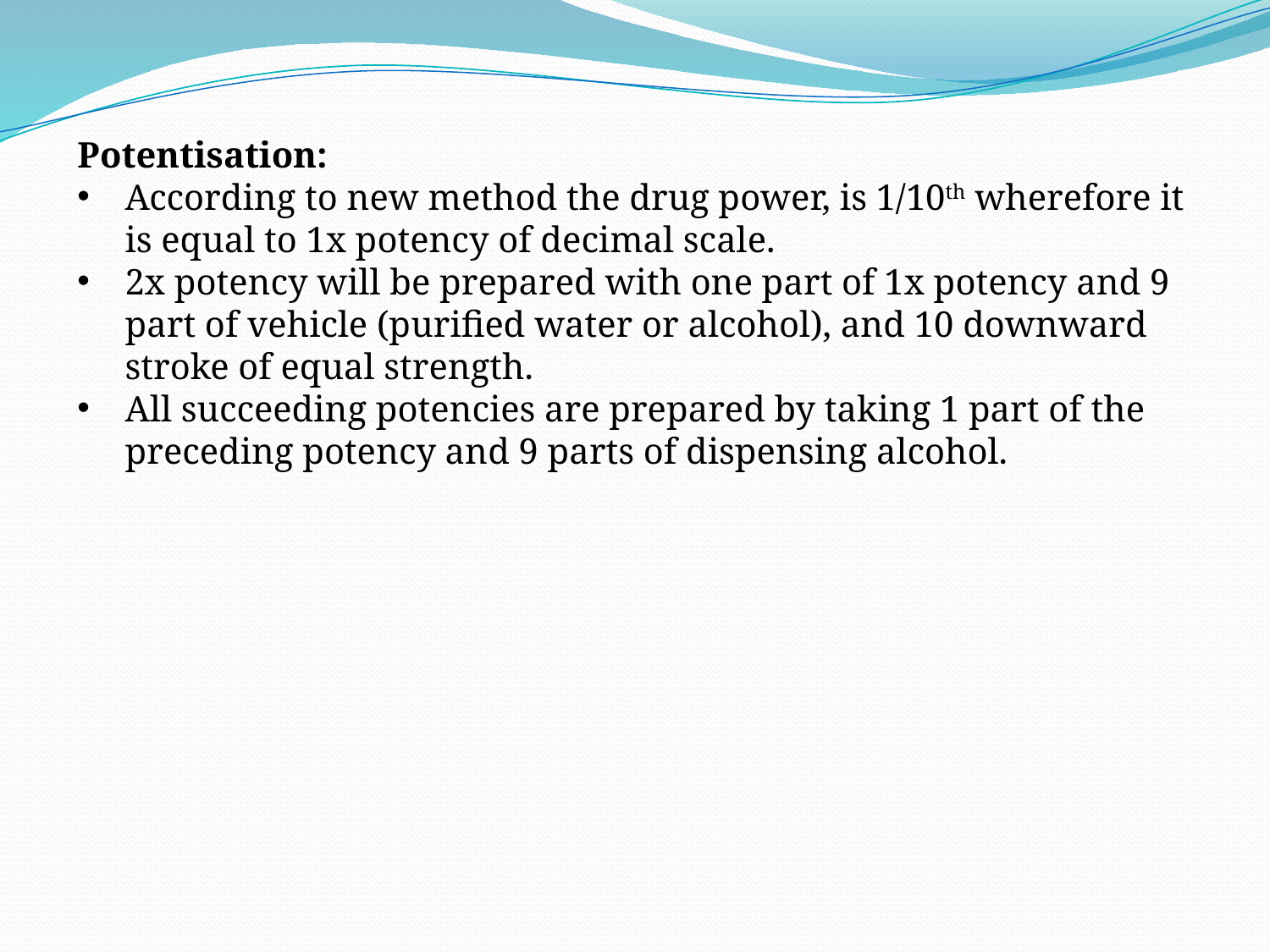

Potentisation:
According to new method the drug power, is 1/10th wherefore it is equal to 1x potency of decimal scale.
2x potency will be prepared with one part of 1x potency and 9 part of vehicle (purified water or alcohol), and 10 downward stroke of equal strength.
All succeeding potencies are prepared by taking 1 part of the preceding potency and 9 parts of dispensing alcohol.